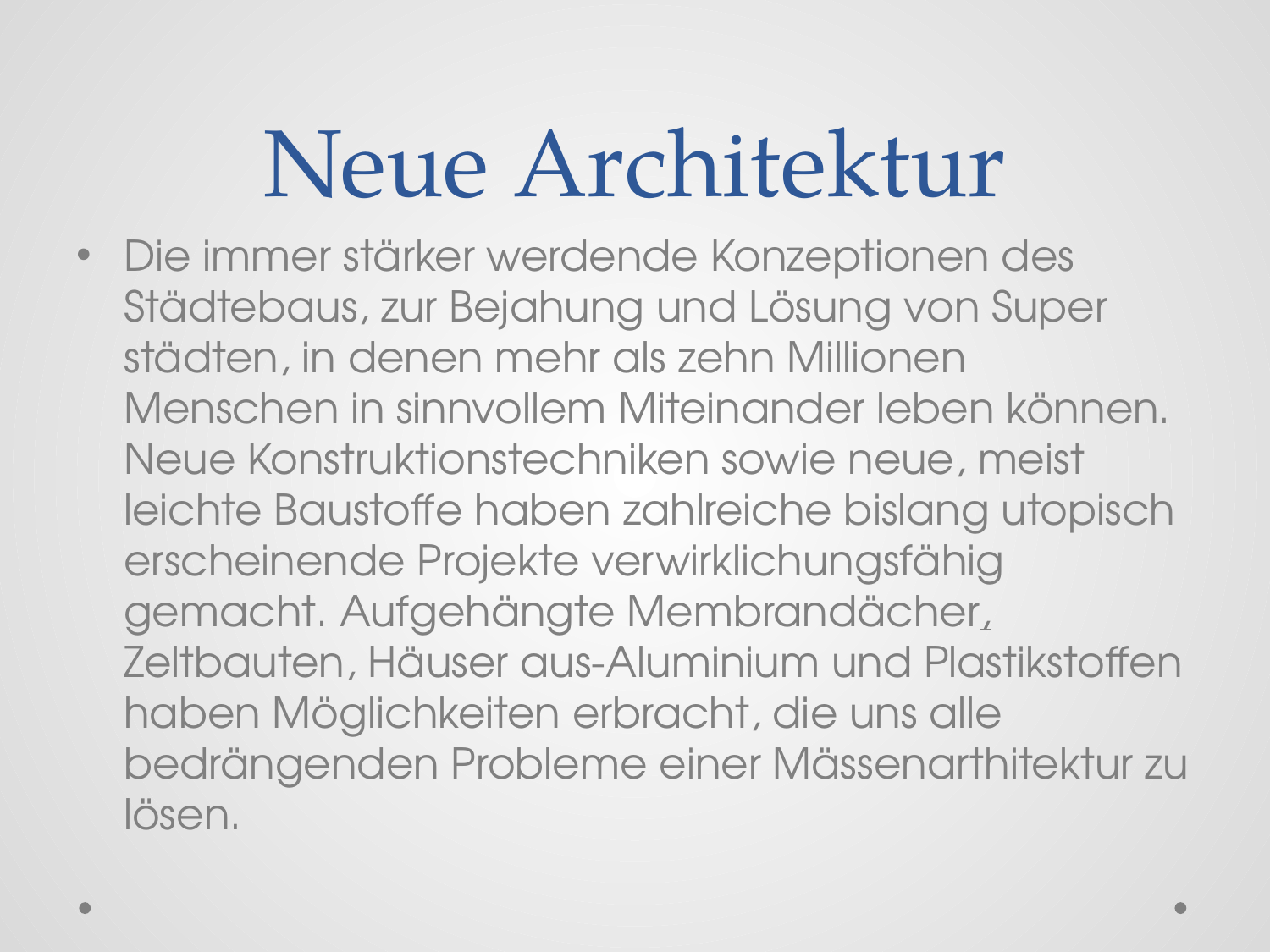

# Neue Architektur
Die immer stärker werdende Konzeptionen des Städtebaus, zur Bejahung und Lösung von Super­städten, in denen mehr als zehn Millionen Menschen in sinnvollem Mit­einander leben können. Neue Konstruktionstechniken sowie neue, meist  leichte Baustoffe haben zahlreiche bislang utopisch erscheinende Projekte verwirklichungsfähig gemacht. Aufgehängte Membrandächer, Zeltbauten, Häuser aus-Aluminium und Plastikstoffen haben Möglichkeiten erbracht, die uns alle bedrängenden Probleme einer Mässenarthitektur zu lösen.